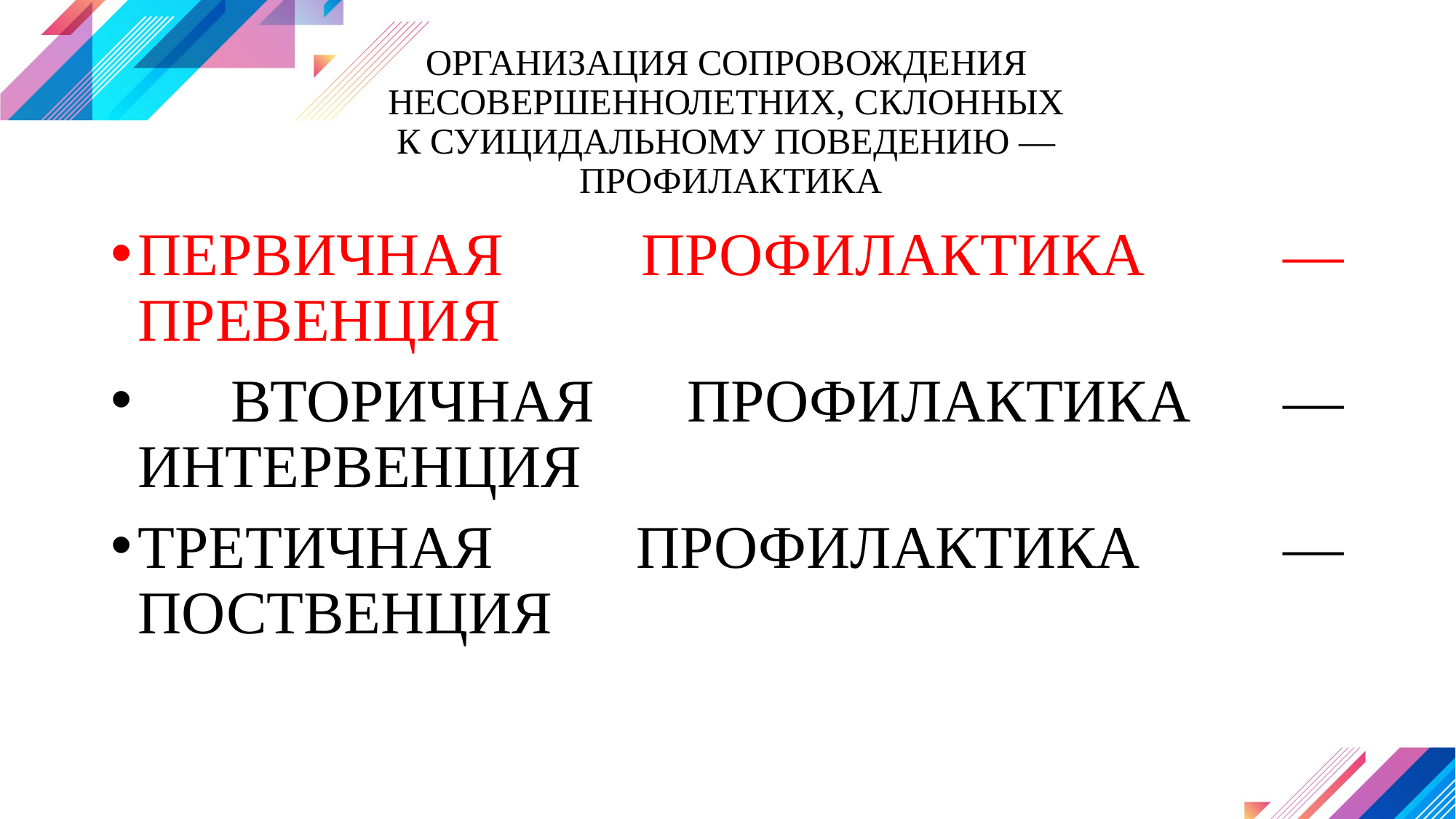

ОРГАНИЗАЦИЯ СОПРОВОЖДЕНИЯ
НЕСОВЕРШЕННОЛЕТНИХ, СКЛОННЫХ
К СУИЦИДАЛЬНОМУ ПОВЕДЕНИЮ —
ПРОФИЛАКТИКА
ПЕРВИЧНАЯ ПРОФИЛАКТИКА — ПРЕВЕНЦИЯ
 ВТОРИЧНАЯ ПРОФИЛАКТИКА — ИНТЕРВЕНЦИЯ
ТРЕТИЧНАЯ ПРОФИЛАКТИКА — ПОСТВЕНЦИЯ